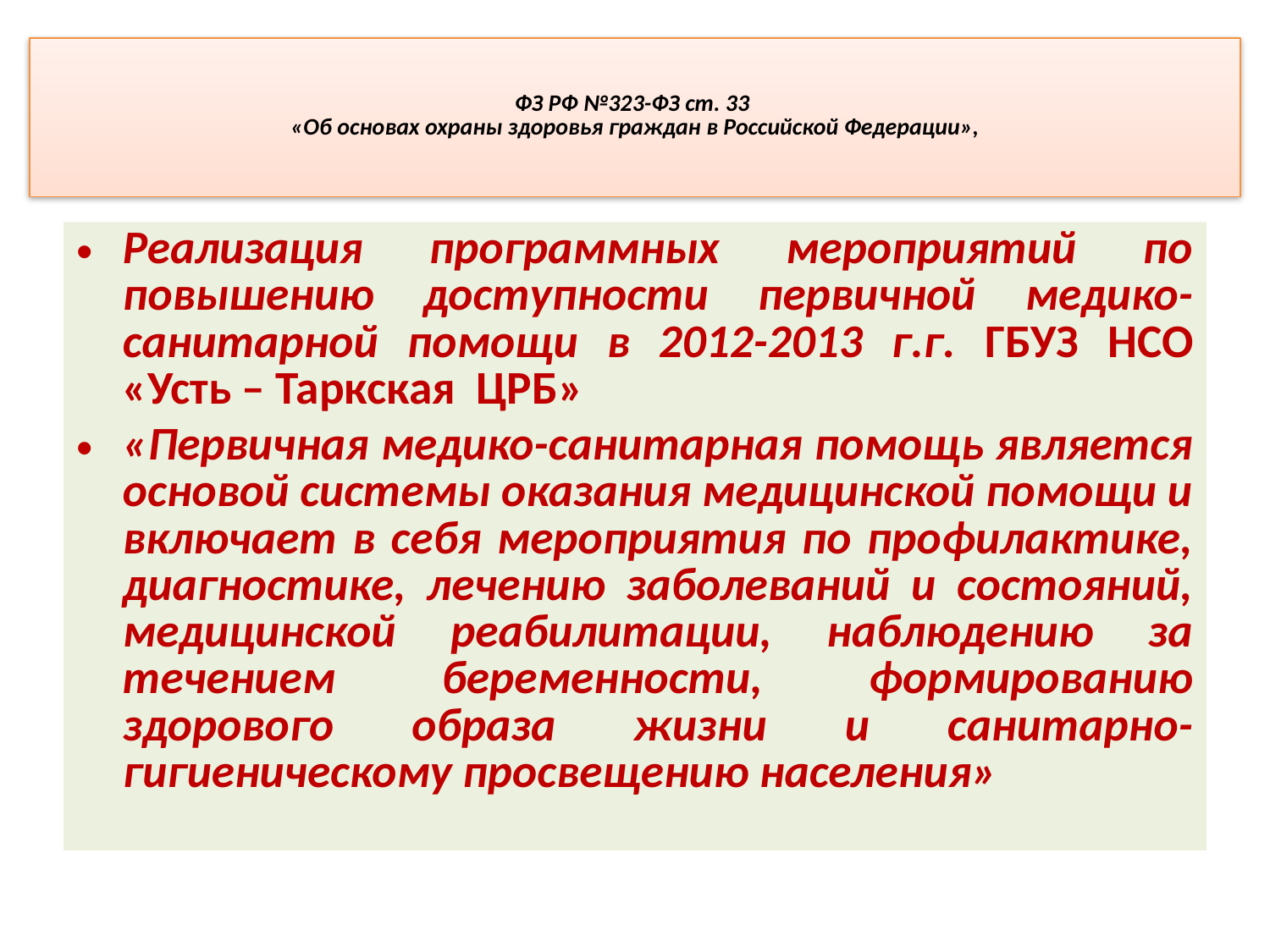

# ФЗ РФ №323-ФЗ ст. 33 «Об основах охраны здоровья граждан в Российской Федерации»,
Реализация программных мероприятий по повышению доступности первичной медико-санитарной помощи в 2012-2013 г.г. ГБУЗ НСО «Усть – Таркская  ЦРБ»
«Первичная медико-санитарная помощь является основой системы оказания медицинской помощи и включает в себя мероприятия по профилактике, диагностике, лечению заболеваний и состояний, медицинской реабилитации, наблюдению за течением беременности, формированию здорового образа жизни и санитарно-гигиеническому просвещению населения»